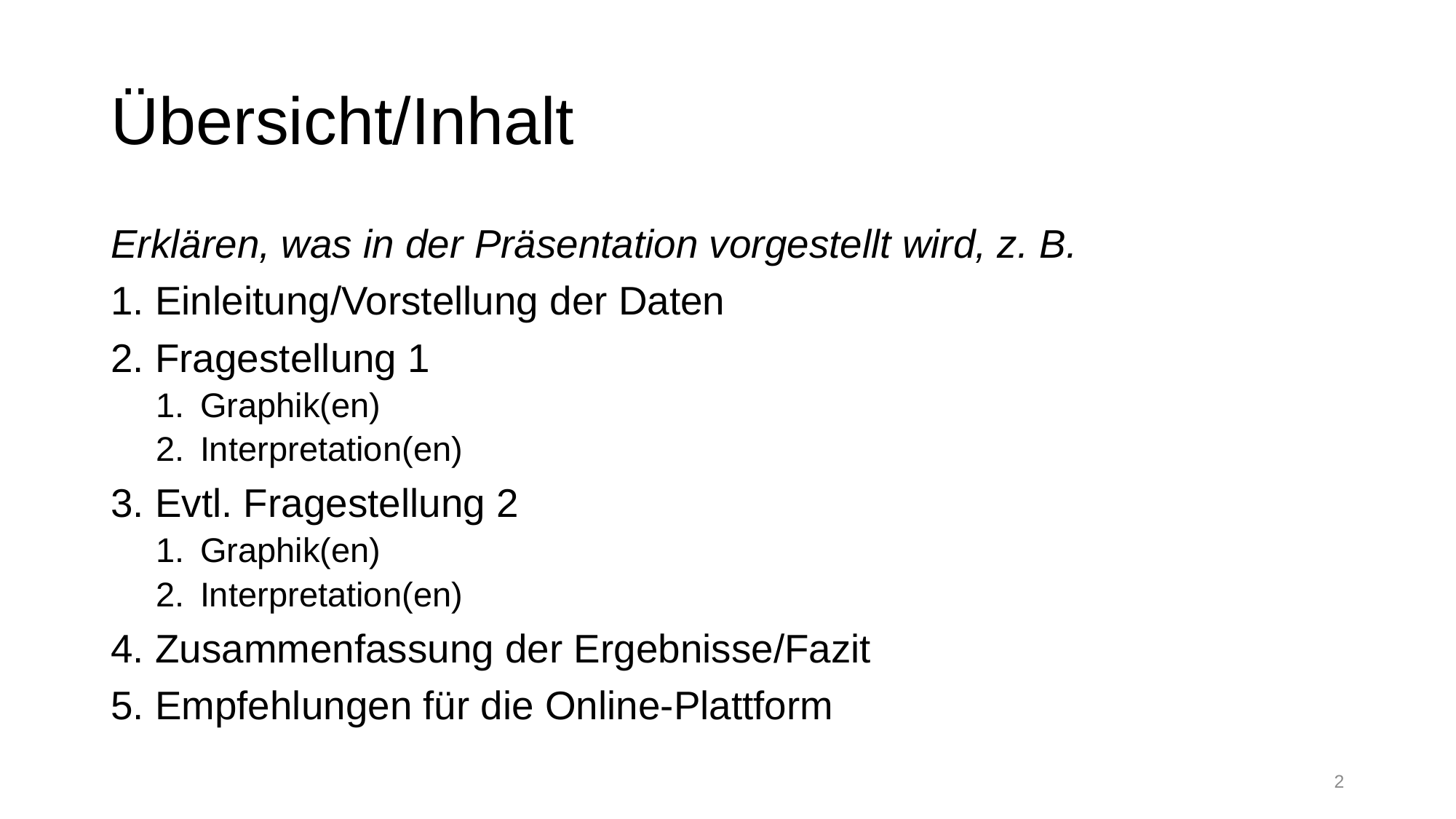

# Übersicht/Inhalt
Erklären, was in der Präsentation vorgestellt wird, z. B.
Einleitung/Vorstellung der Daten
Fragestellung 1
Graphik(en)
Interpretation(en)
Evtl. Fragestellung 2
Graphik(en)
Interpretation(en)
Zusammenfassung der Ergebnisse/Fazit
Empfehlungen für die Online-Plattform

2